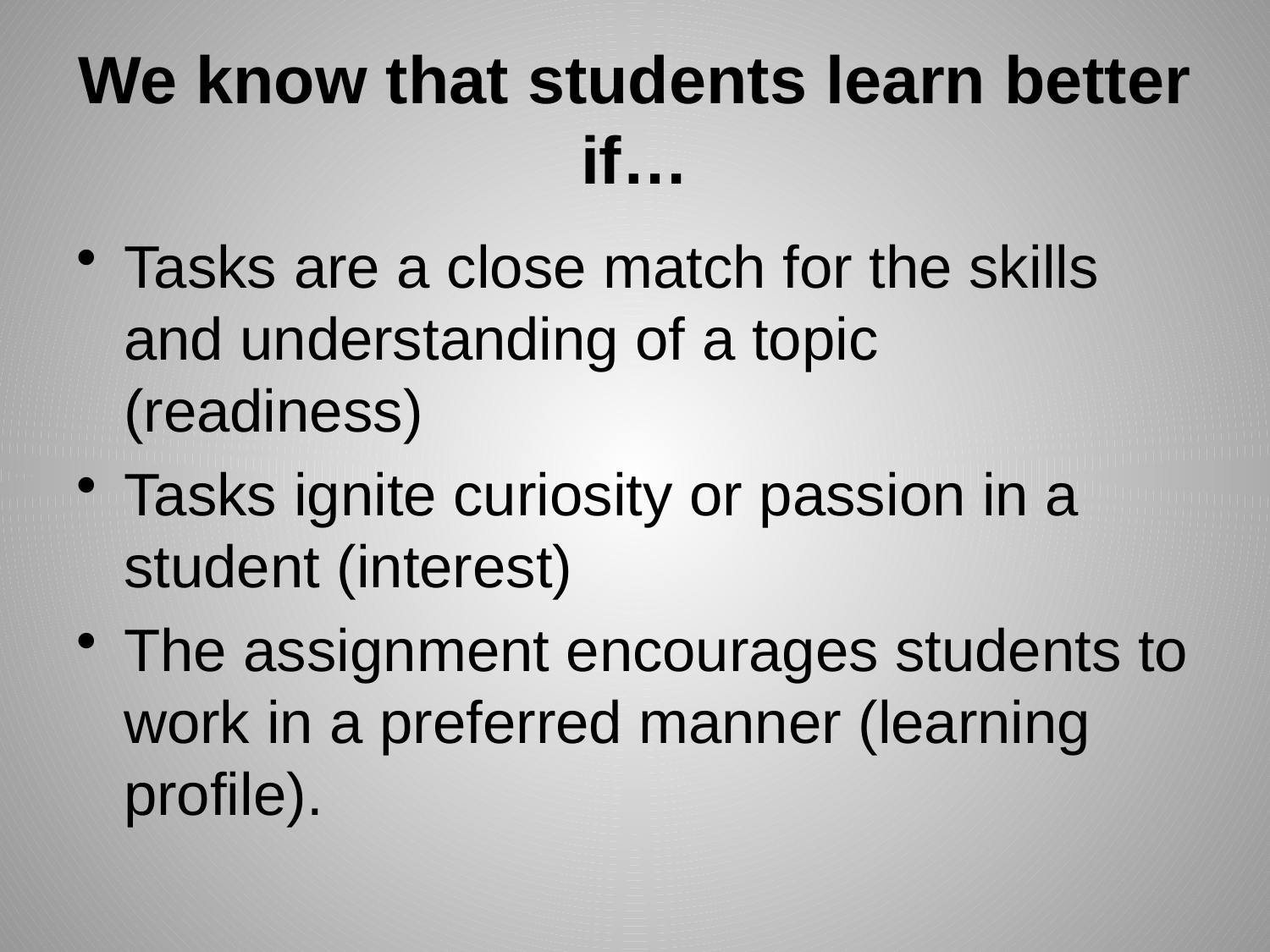

# We know that students learn better if…
Tasks are a close match for the skills and understanding of a topic (readiness)
Tasks ignite curiosity or passion in a student (interest)
The assignment encourages students to work in a preferred manner (learning profile).